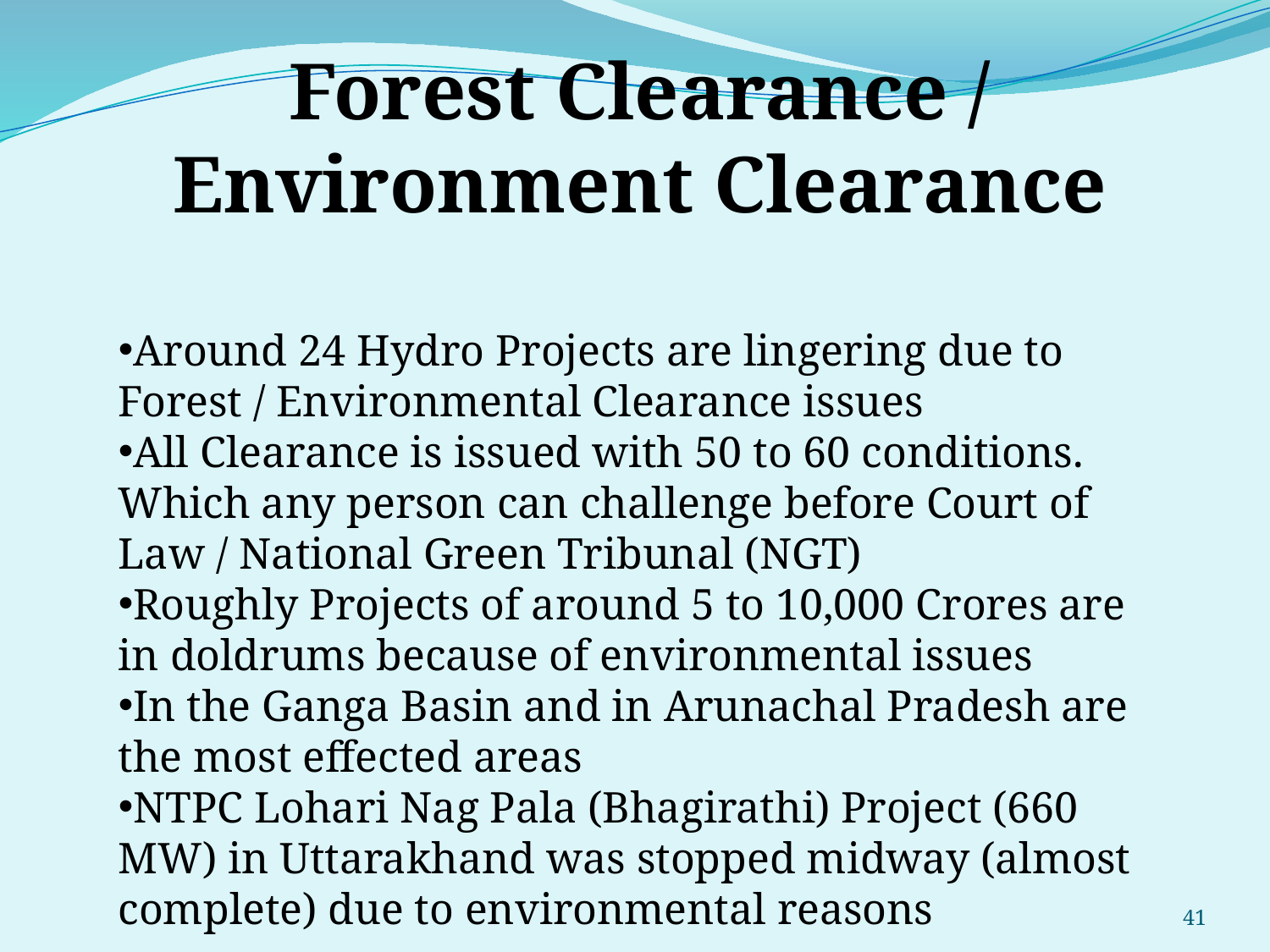

Forest Clearance / Environment Clearance

Around 24 Hydro Projects are lingering due to Forest / Environmental Clearance issues
All Clearance is issued with 50 to 60 conditions. Which any person can challenge before Court of Law / National Green Tribunal (NGT)
Roughly Projects of around 5 to 10,000 Crores are in doldrums because of environmental issues
In the Ganga Basin and in Arunachal Pradesh are the most effected areas
NTPC Lohari Nag Pala (Bhagirathi) Project (660 MW) in Uttarakhand was stopped midway (almost complete) due to environmental reasons

41